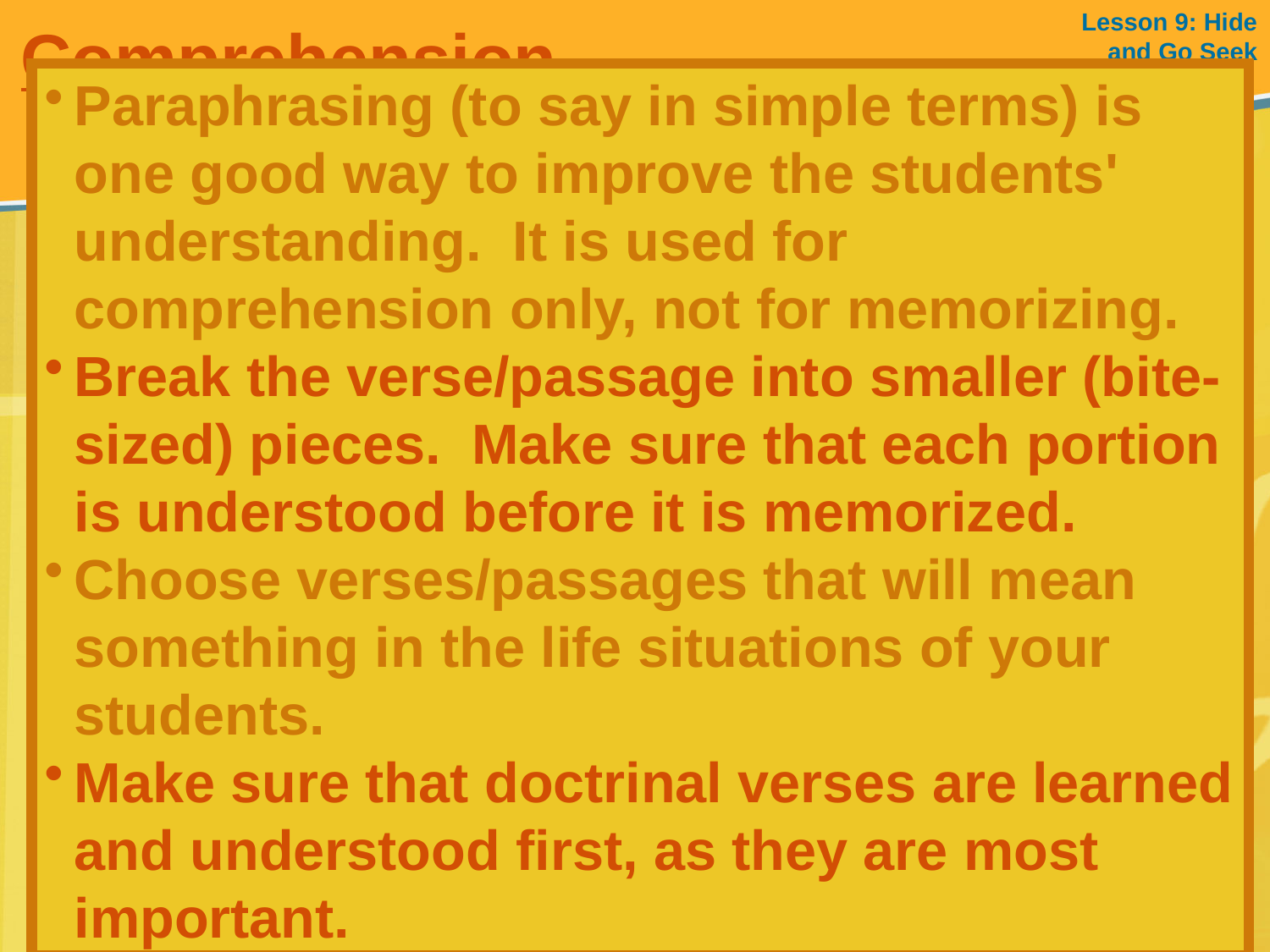

Lesson 9: Hide and Go Seek
Comprehension

Paraphrasing (to say in simple terms) is one good way to improve the students' understanding.  It is used for comprehension only, not for memorizing.
Break the verse/passage into smaller (bite-sized) pieces.  Make sure that each portion is understood before it is memorized.
Choose verses/passages that will mean something in the life situations of your students.
Make sure that doctrinal verses are learned and understood first, as they are most important.